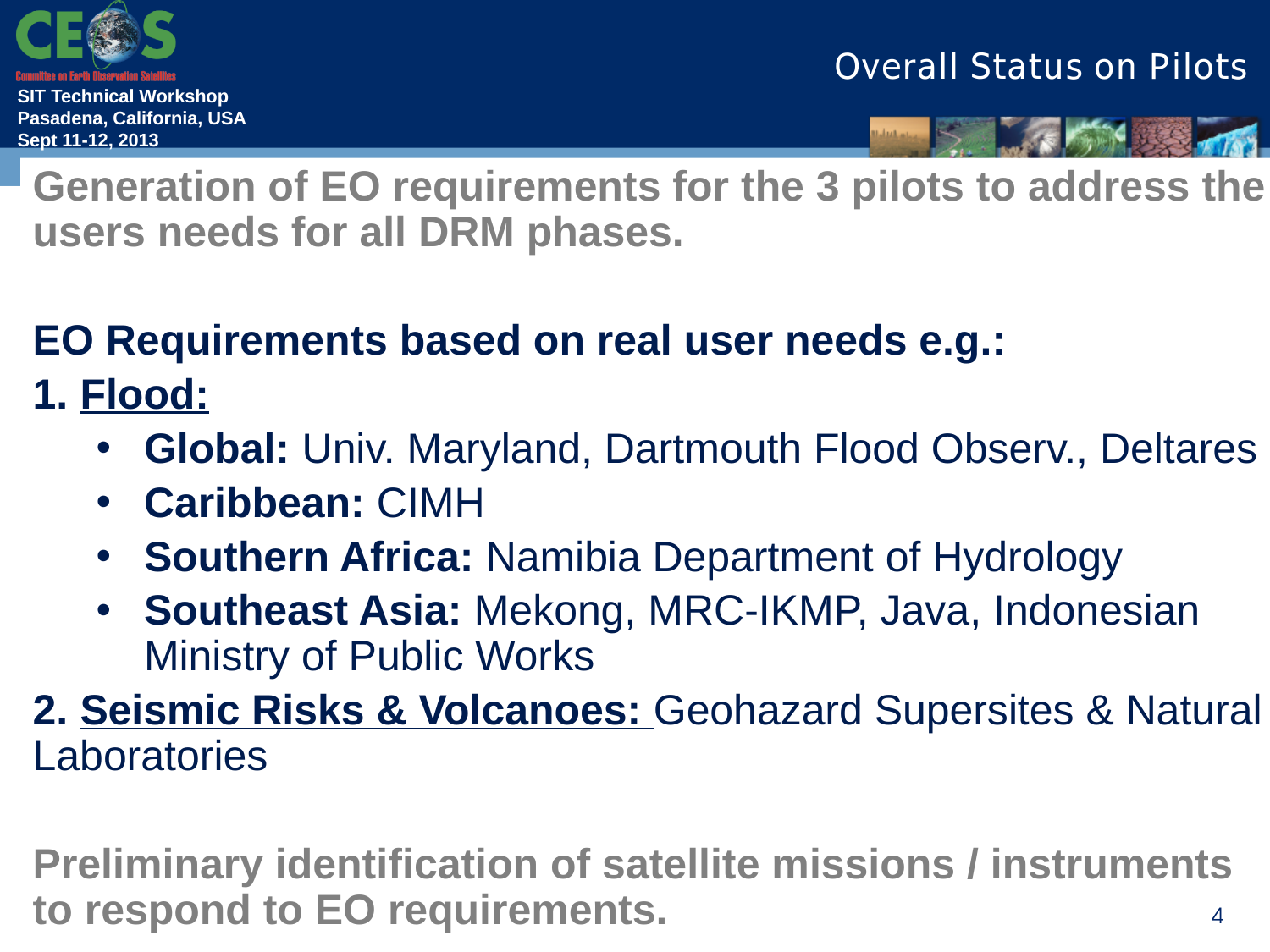

Overall Status on Pilots
Generation of EO requirements for the 3 pilots to address the users needs for all DRM phases.

EO Requirements based on real user needs e.g.:
1. Flood:
Global: Univ. Maryland, Dartmouth Flood Observ., Deltares
Caribbean: CIMH
Southern Africa: Namibia Department of Hydrology
Southeast Asia: Mekong, MRC-IKMP, Java, Indonesian Ministry of Public Works
2. Seismic Risks & Volcanoes: Geohazard Supersites & Natural Laboratories

Preliminary identification of satellite missions / instruments to respond to EO requirements.

4